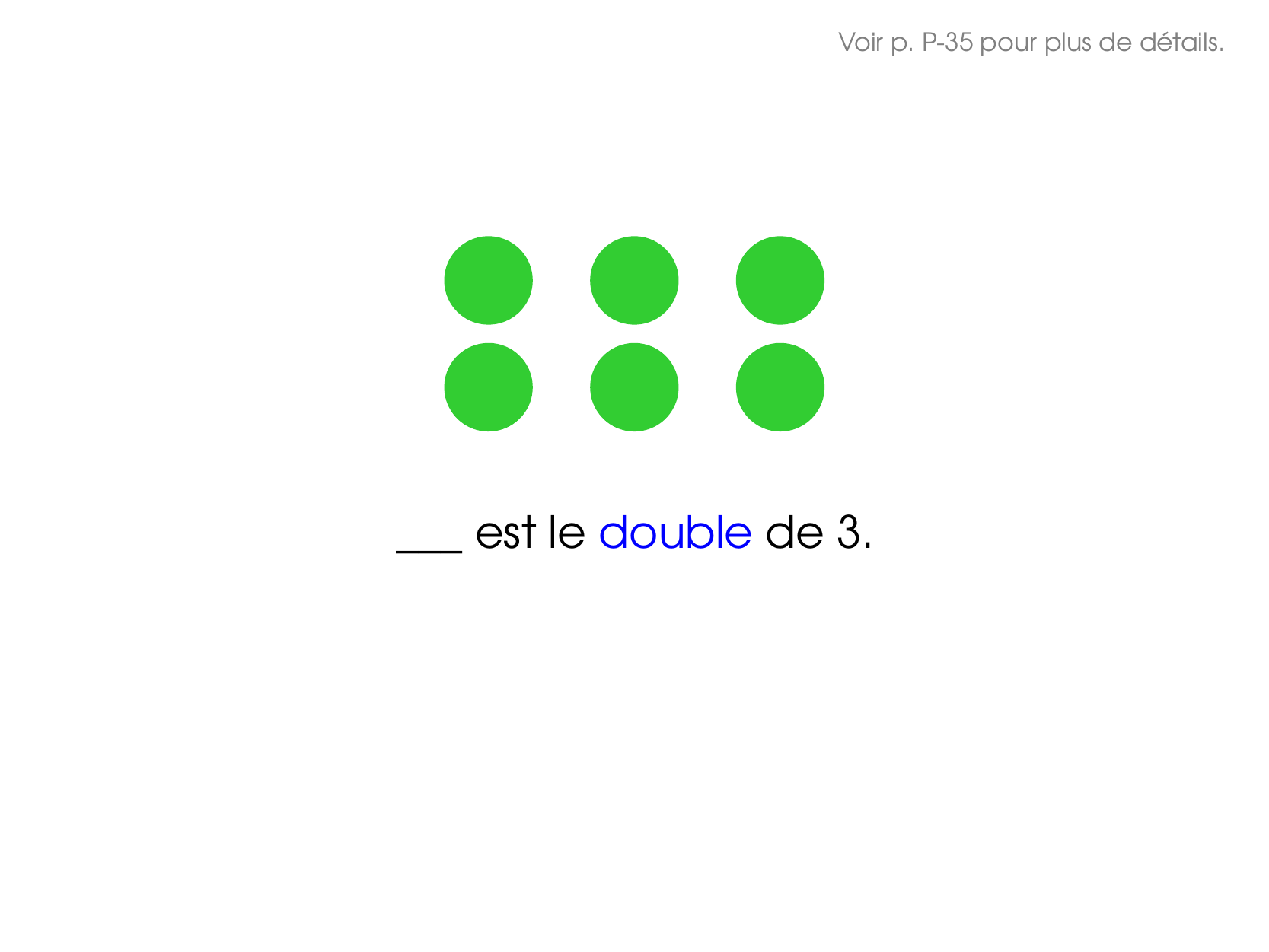

Voir p. P-35 pour plus de détails.

___ est le double de 3.